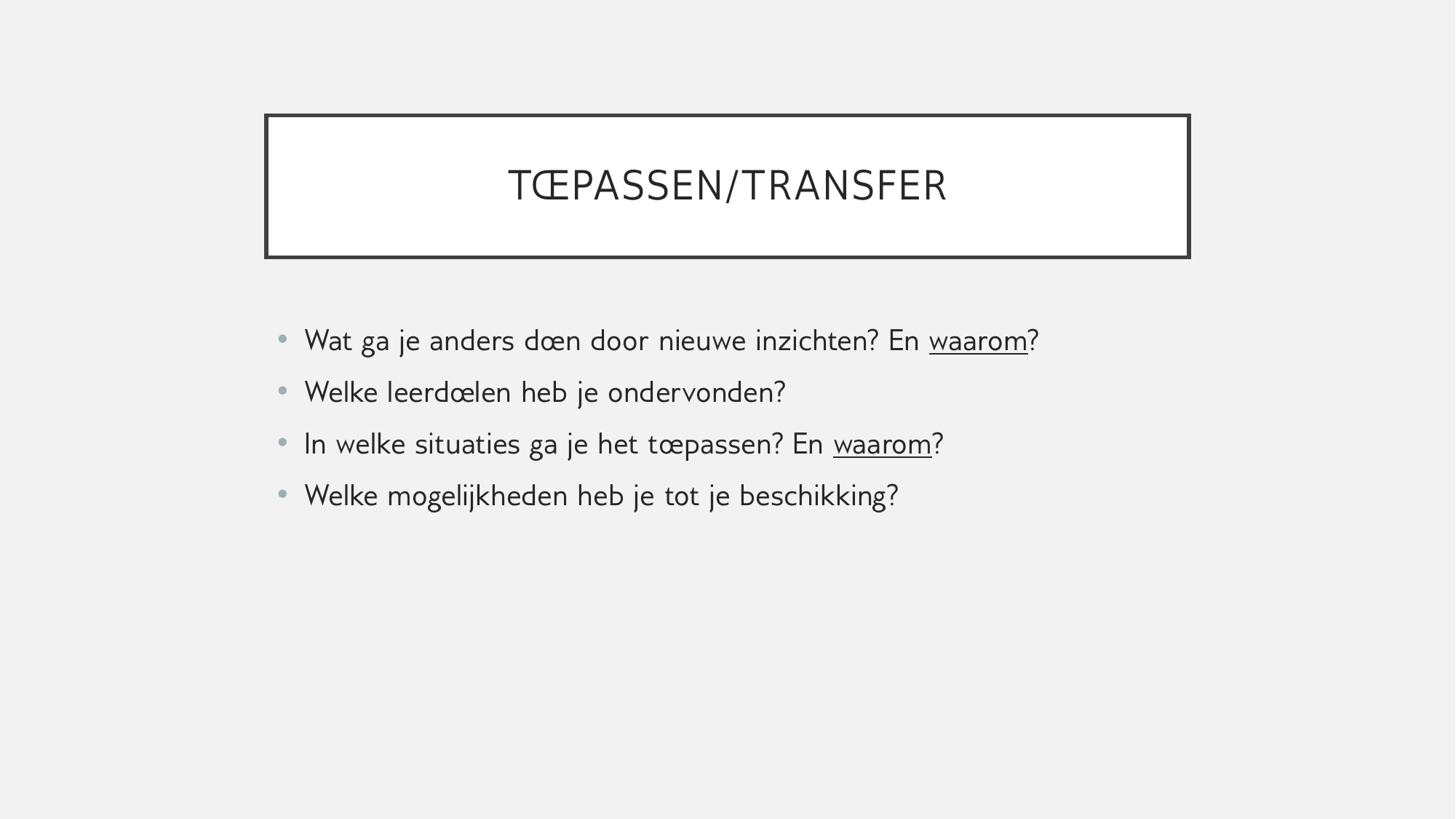

# Toepassen/transfer
Wat ga je anders doen door nieuwe inzichten? En waarom?
Welke leerdoelen heb je ondervonden?
In welke situaties ga je het toepassen? En waarom?
Welke mogelijkheden heb je tot je beschikking?